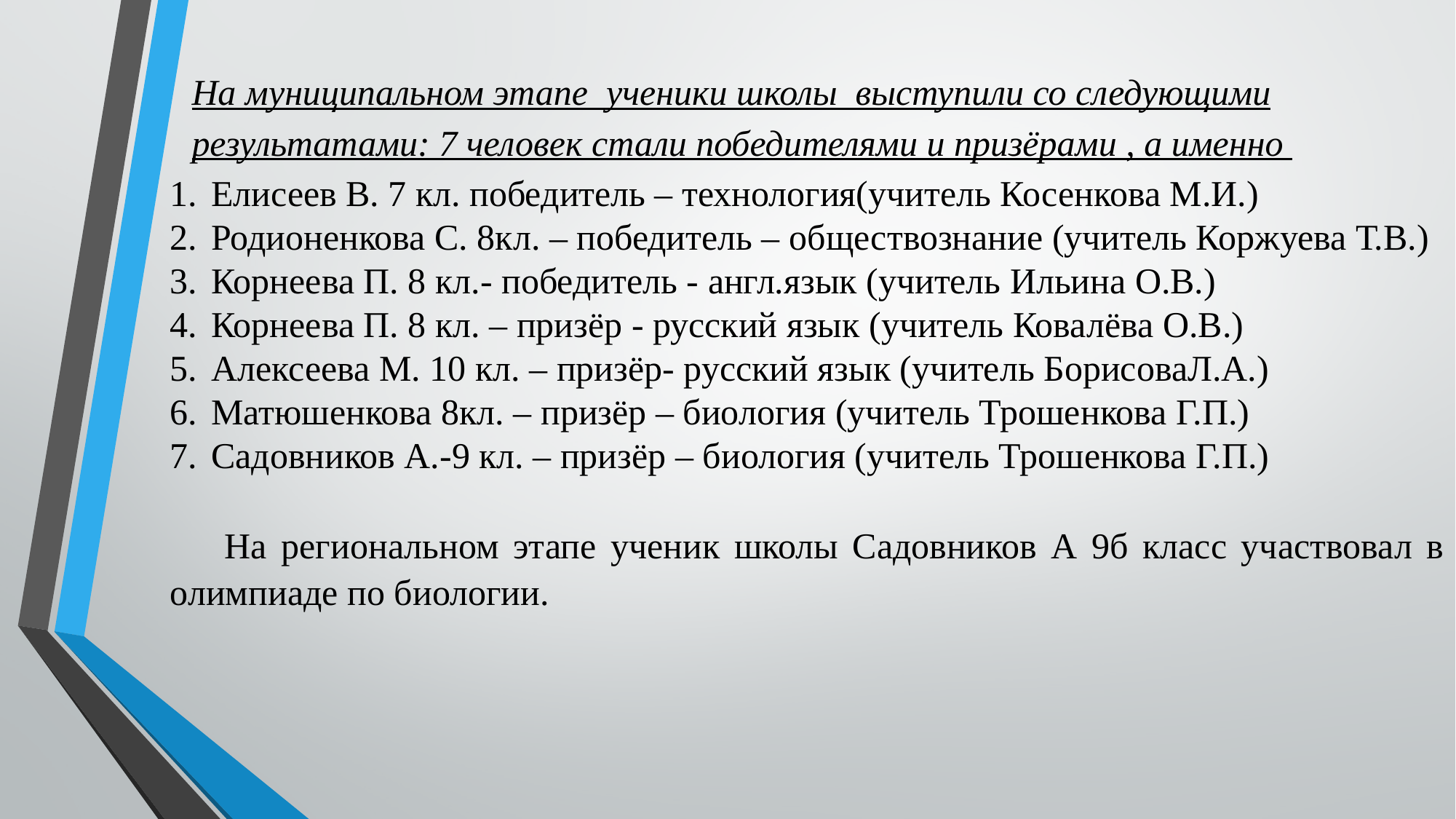

На муниципальном этапе  ученики школы  выступили со следующими результатами: 7 человек стали победителями и призёрами , а именно
Елисеев В. 7 кл. победитель – технология(учитель Косенкова М.И.)
Родионенкова С. 8кл. – победитель – обществознание (учитель Коржуева Т.В.)
Корнеева П. 8 кл.- победитель - англ.язык (учитель Ильина О.В.)
Корнеева П. 8 кл. – призёр - русский язык (учитель Ковалёва О.В.)
Алексеева М. 10 кл. – призёр- русский язык (учитель БорисоваЛ.А.)
Матюшенкова 8кл. – призёр – биология (учитель Трошенкова Г.П.)
Садовников А.-9 кл. – призёр – биология (учитель Трошенкова Г.П.)

На региональном этапе ученик школы Садовников А 9б класс участвовал в олимпиаде по биологии.